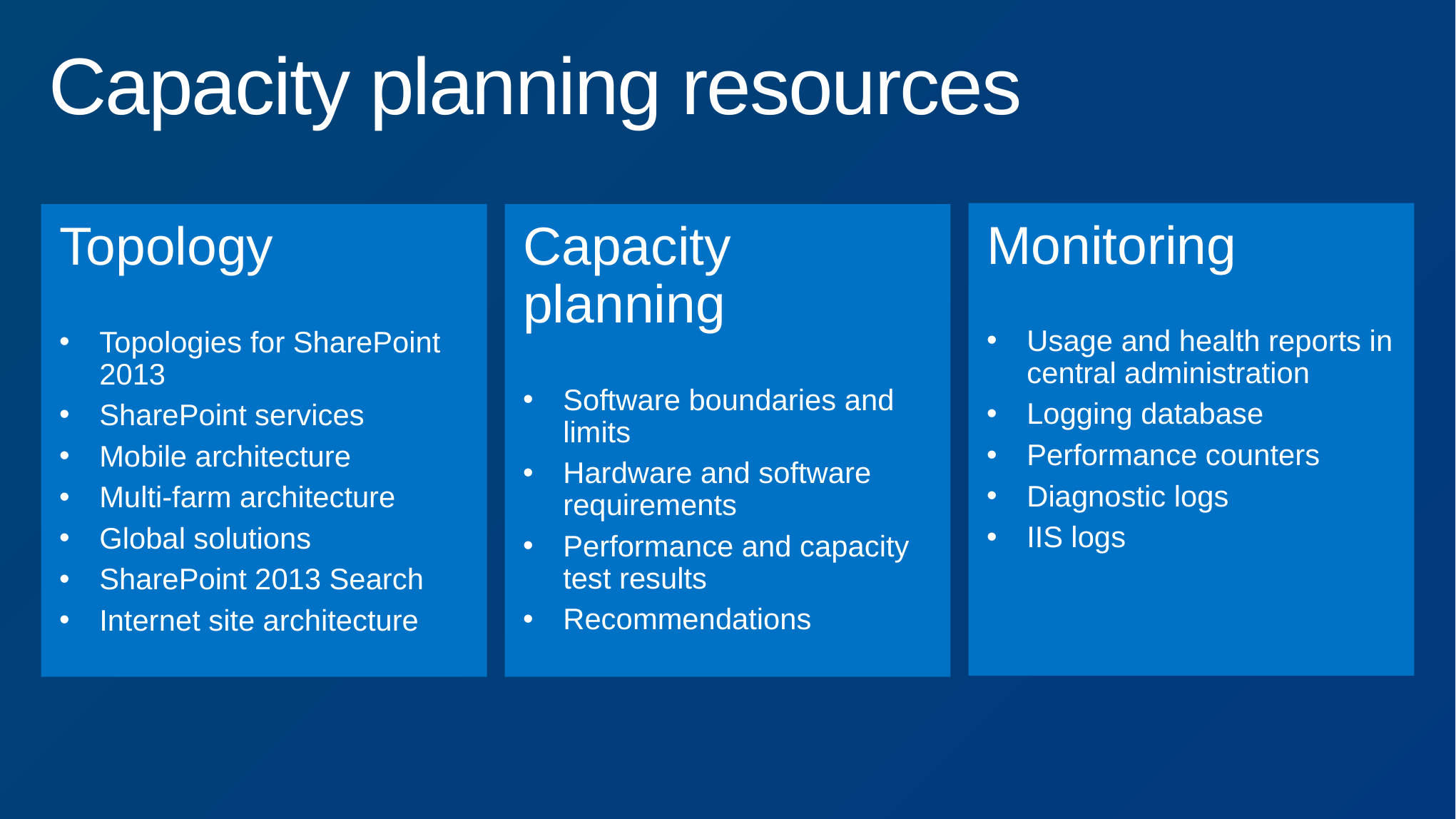

# Capacity planning resources
Monitoring

Usage and health reports in central administration
Logging database
Performance counters
Diagnostic logs
IIS logs

Topology

Topologies for SharePoint 2013
SharePoint services
Mobile architecture
Multi-farm architecture
Global solutions
SharePoint 2013 Search
Internet site architecture

Capacity planning

Software boundaries and limits
Hardware and software requirements
Performance and capacity test results
Recommendations